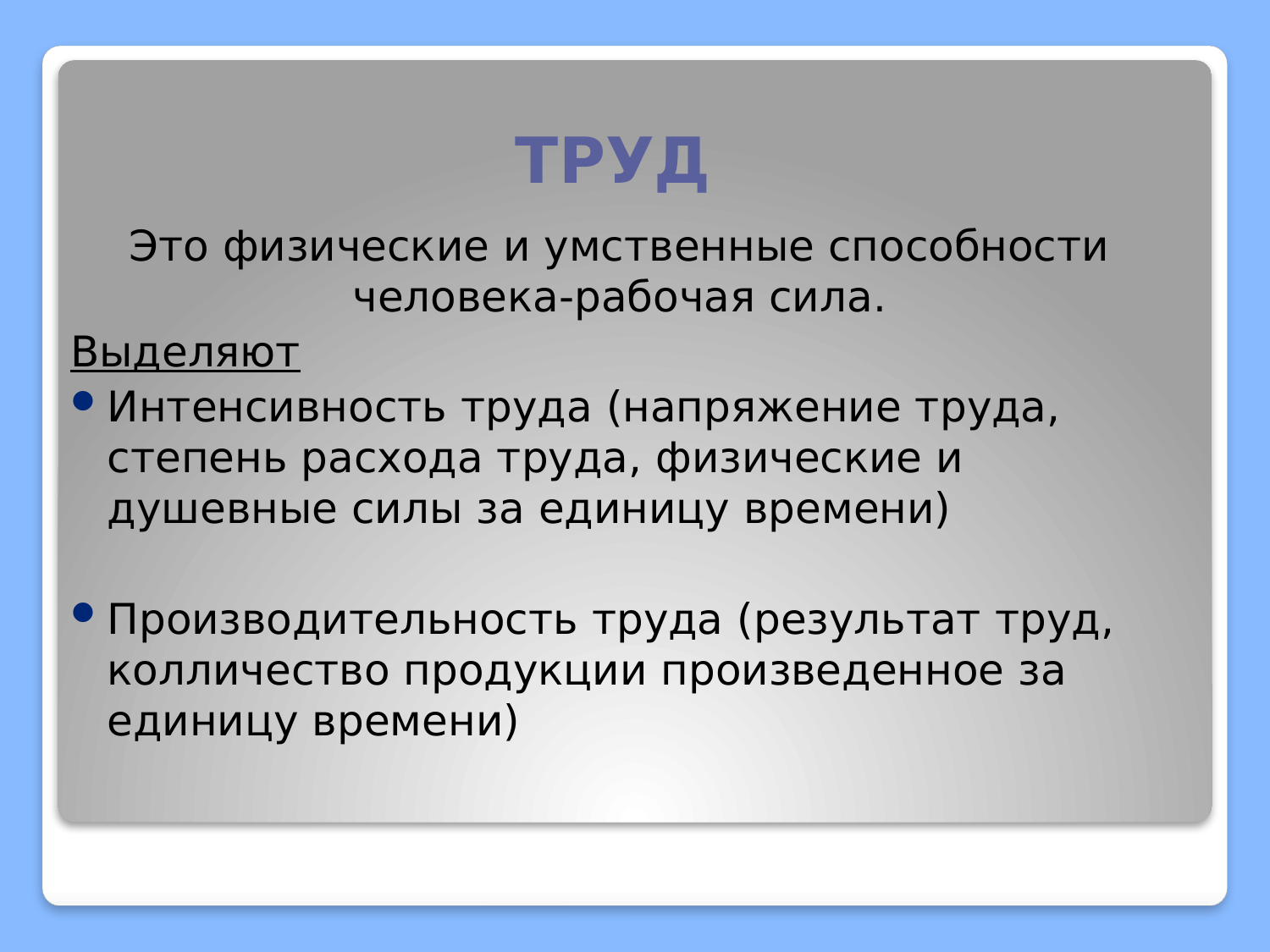

# ТРУД
Это физические и умственные способности человека-рабочая сила.
Выделяют
Интенсивность труда (напряжение труда, степень расхода труда, физические и душевные силы за единицу времени)

Производительность труда (результат труд, колличество продукции произведенное за единицу времени)